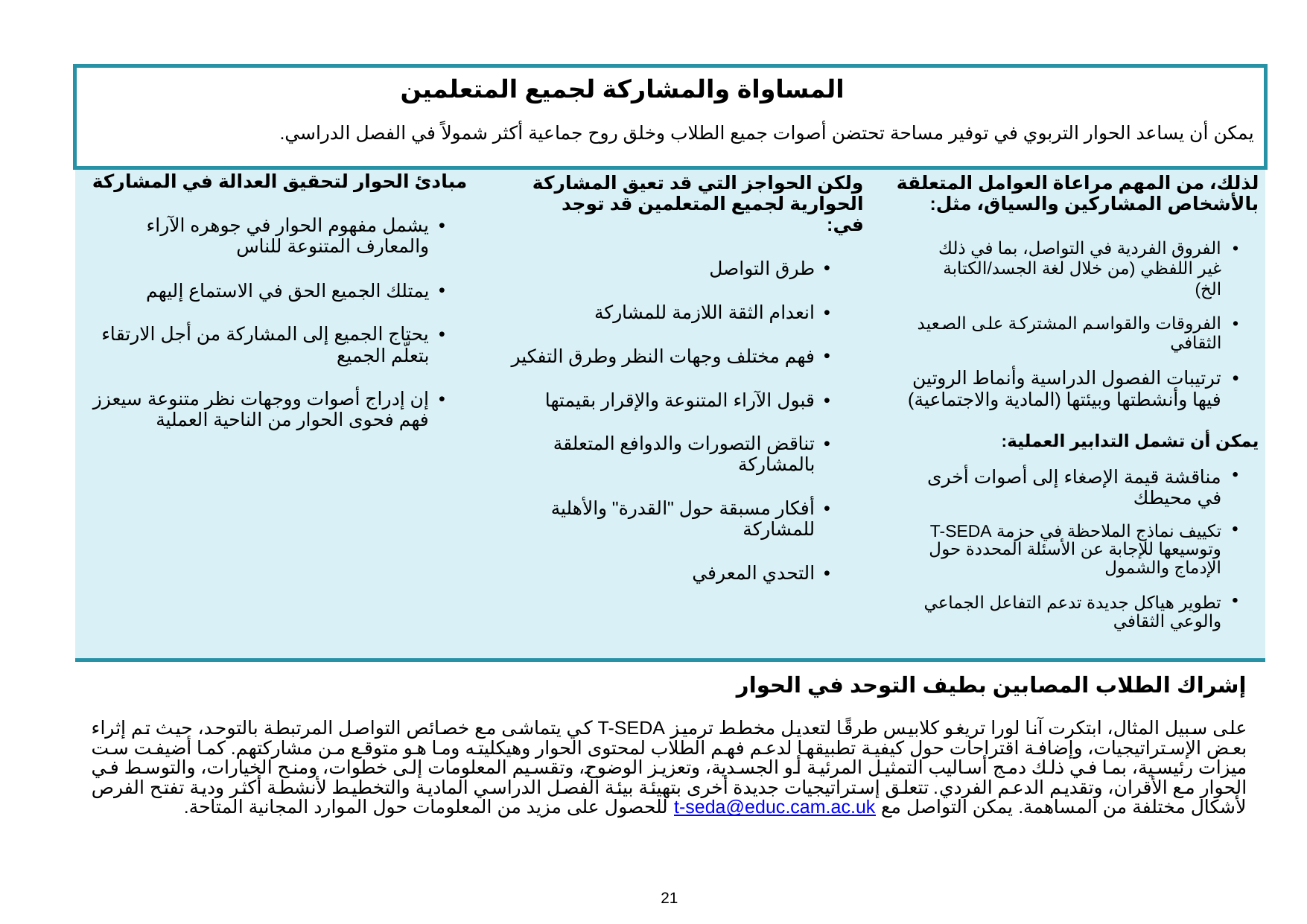

| المساواة والمشاركة لجميع المتعلمين يمكن أن يساعد الحوار التربوي في توفير مساحة تحتضن أصوات جميع الطلاب وخلق روح جماعية أكثر شمولاً في الفصل الدراسي. |  |  |
| --- | --- | --- |
| مبادئ الحوار لتحقيق العدالة في المشاركة يشمل مفهوم الحوار في جوهره الآراء والمعارف المتنوعة للناس يمتلك الجميع الحق في الاستماع إليهم يحتاج الجميع إلى المشاركة من أجل الارتقاء بتعلّم الجميع إن إدراج أصوات ووجهات نظر متنوعة سيعزز فهم فحوى الحوار من الناحية العملية | ولكن الحواجز التي قد تعيق المشاركة الحوارية لجميع المتعلمين قد توجد في: طرق التواصل انعدام الثقة اللازمة للمشاركة فهم مختلف وجهات النظر وطرق التفكير قبول الآراء المتنوعة والإقرار بقيمتها تناقض التصورات والدوافع المتعلقة بالمشاركة أفكار مسبقة حول "القدرة" والأهلية للمشاركة التحدي المعرفي | لذلك، من المهم مراعاة العوامل المتعلقة بالأشخاص المشاركين والسياق، مثل: الفروق الفردية في التواصل، بما في ذلك غير اللفظي (من خلال لغة الجسد/الكتابة الخ) الفروقات والقواسم المشتركة على الصعيد الثقافي ترتيبات الفصول الدراسية وأنماط الروتين فيها وأنشطتها وبيئتها (المادية والاجتماعية) يمكن أن تشمل التدابير العملية: مناقشة قيمة الإصغاء إلى أصوات أخرى في محيطك تكييف نماذج الملاحظة في حزمة T-SEDA وتوسيعها للإجابة عن الأسئلة المحددة حول الإدماج والشمول تطوير هياكل جديدة تدعم التفاعل الجماعي والوعي الثقافي |
| إشراك الطلاب المصابين بطيف التوحد في الحوار على سبيل المثال، ابتكرت آنا لورا تريغو كلابيس طرقًا لتعديل مخطط ترميز T-SEDA كي يتماشى مع خصائص التواصل المرتبطة بالتوحد، حيث تم إثراء بعض الإستراتيجيات، وإضافة اقتراحات حول كيفية تطبيقها لدعم فهم الطلاب لمحتوى الحوار وهيكليته وما هو متوقع من مشاركتهم. كما أضيفت ست ميزات رئيسية، بما في ذلك دمج أساليب التمثيل المرئية أو الجسدية، وتعزيز الوضوح، وتقسيم المعلومات إلى خطوات، ومنح الخيارات، والتوسط في الحوار مع الأقران، وتقديم الدعم الفردي. تتعلق إستراتيجيات جديدة أخرى بتهيئة بيئة الفصل الدراسي المادية والتخطيط لأنشطة أكثر ودية تفتح الفرص لأشكال مختلفة من المساهمة. يمكن التواصل مع t-seda@educ.cam.ac.uk للحصول على مزيد من المعلومات حول الموارد المجانية المتاحة. |  |  |

21